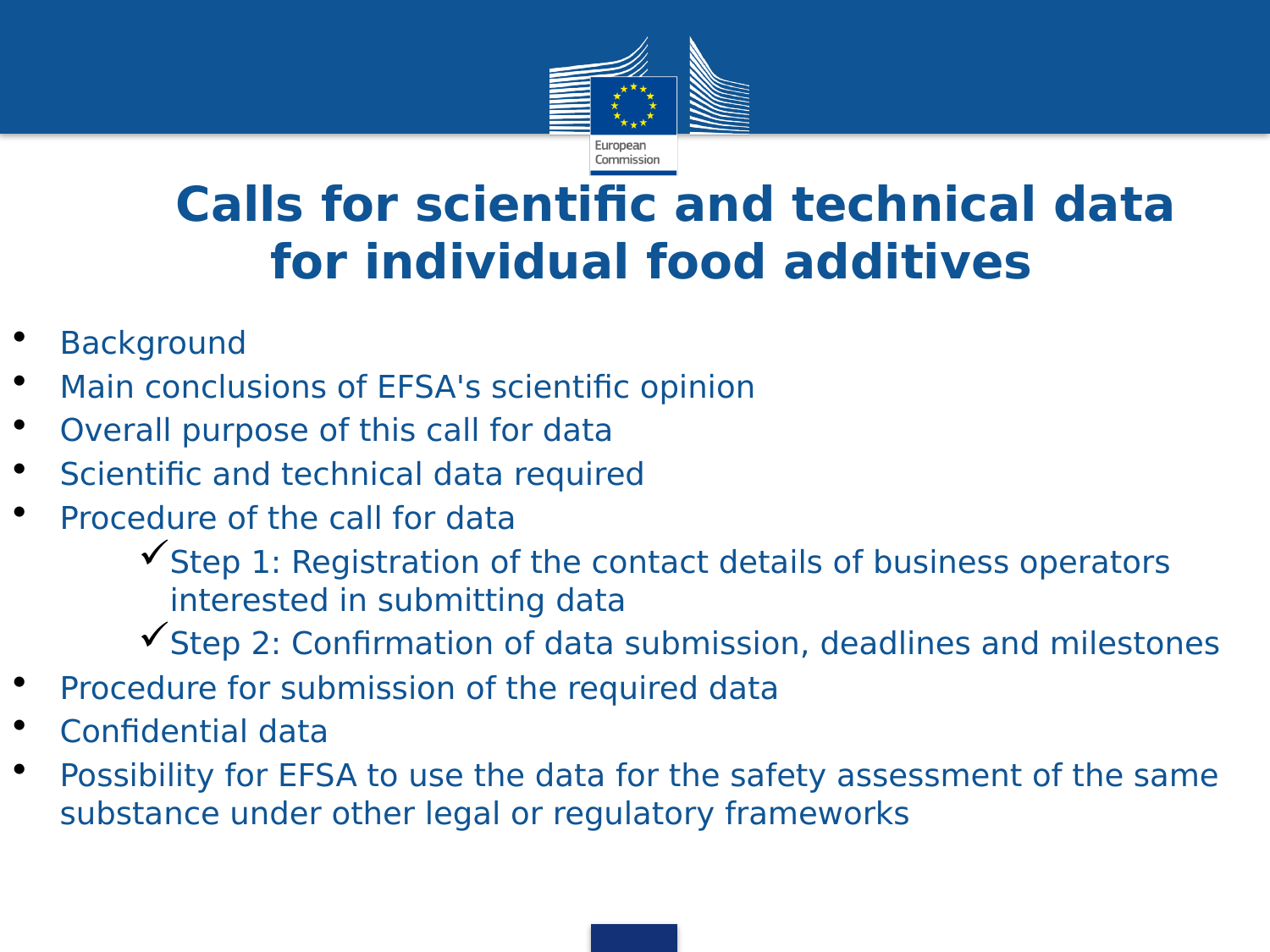

# Calls for scientific and technical data for individual food additives
Background
Main conclusions of EFSA's scientific opinion
Overall purpose of this call for data
Scientific and technical data required
Procedure of the call for data
Step 1: Registration of the contact details of business operators interested in submitting data
Step 2: Confirmation of data submission, deadlines and milestones
Procedure for submission of the required data
Confidential data
Possibility for EFSA to use the data for the safety assessment of the same substance under other legal or regulatory frameworks